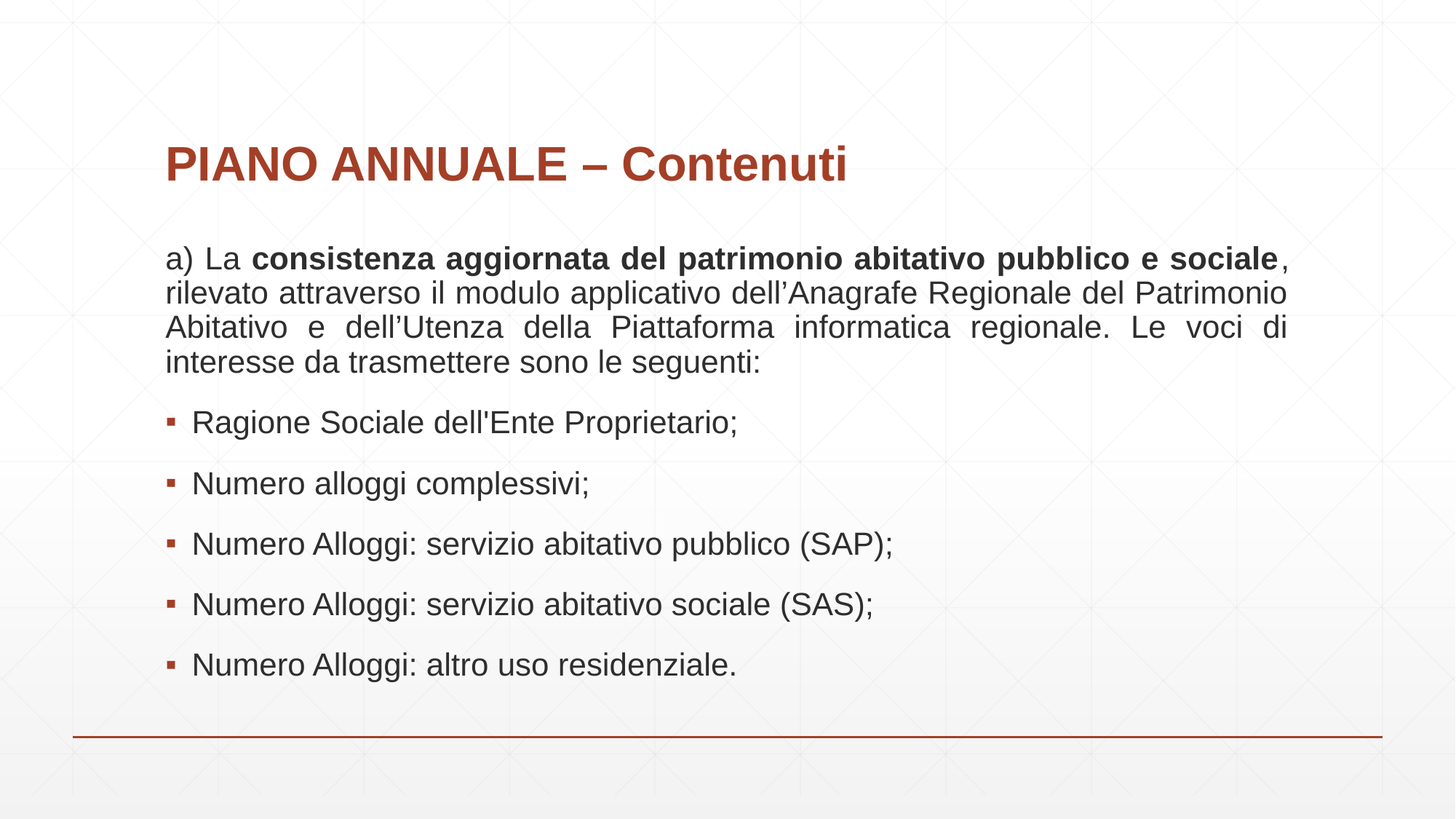

# PIANO ANNUALE – Contenuti
a) La consistenza aggiornata del patrimonio abitativo pubblico e sociale, rilevato attraverso il modulo applicativo dell’Anagrafe Regionale del Patrimonio Abitativo e dell’Utenza della Piattaforma informatica regionale. Le voci di interesse da trasmettere sono le seguenti:
Ragione Sociale dell'Ente Proprietario;
Numero alloggi complessivi;
Numero Alloggi: servizio abitativo pubblico (SAP);
Numero Alloggi: servizio abitativo sociale (SAS);
Numero Alloggi: altro uso residenziale.